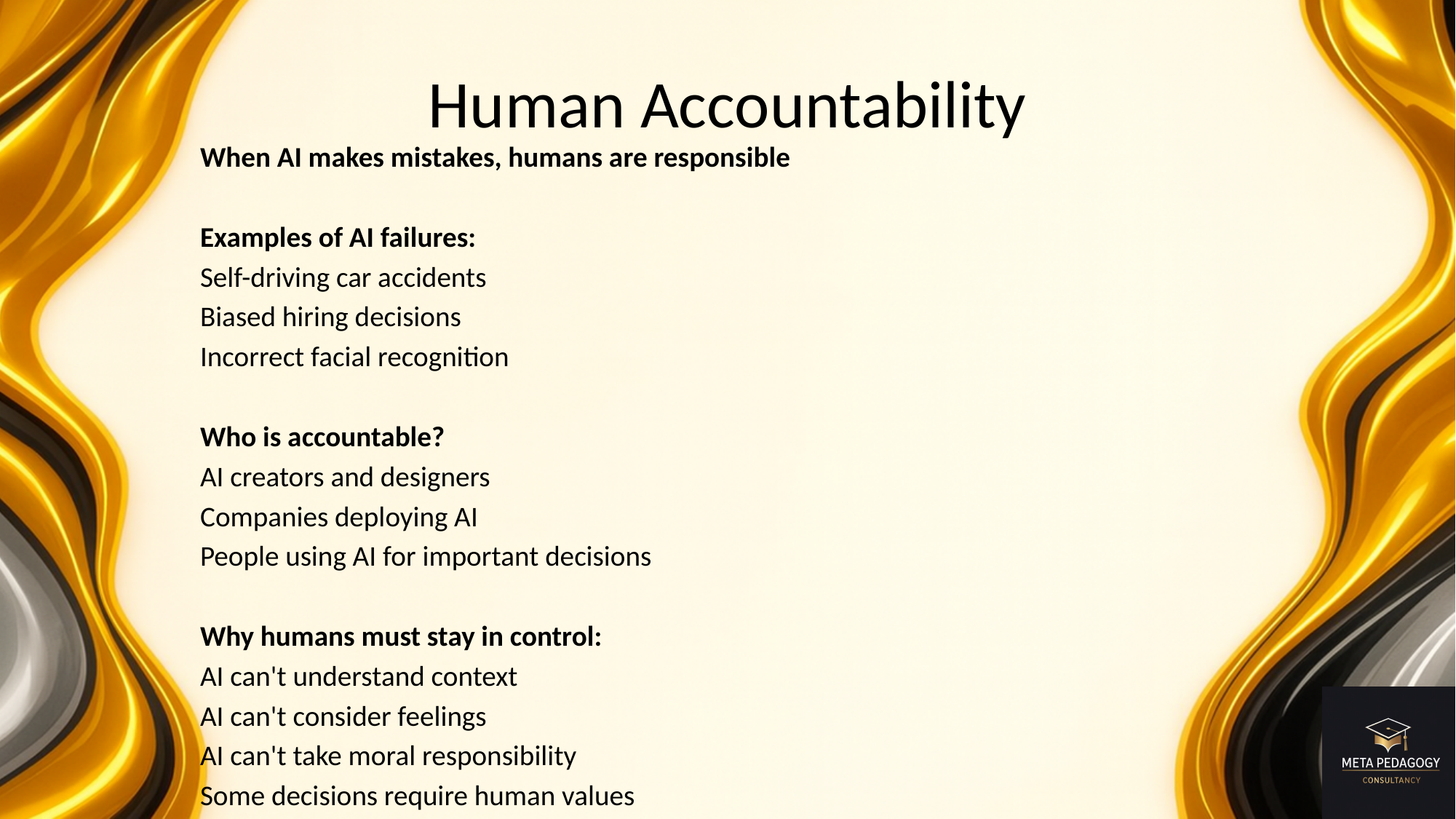

# Human Accountability
When AI makes mistakes, humans are responsible

Examples of AI failures:
Self-driving car accidents
Biased hiring decisions
Incorrect facial recognition

Who is accountable?
AI creators and designers
Companies deploying AI
People using AI for important decisions

Why humans must stay in control:
AI can't understand context
AI can't consider feelings
AI can't take moral responsibility
Some decisions require human values